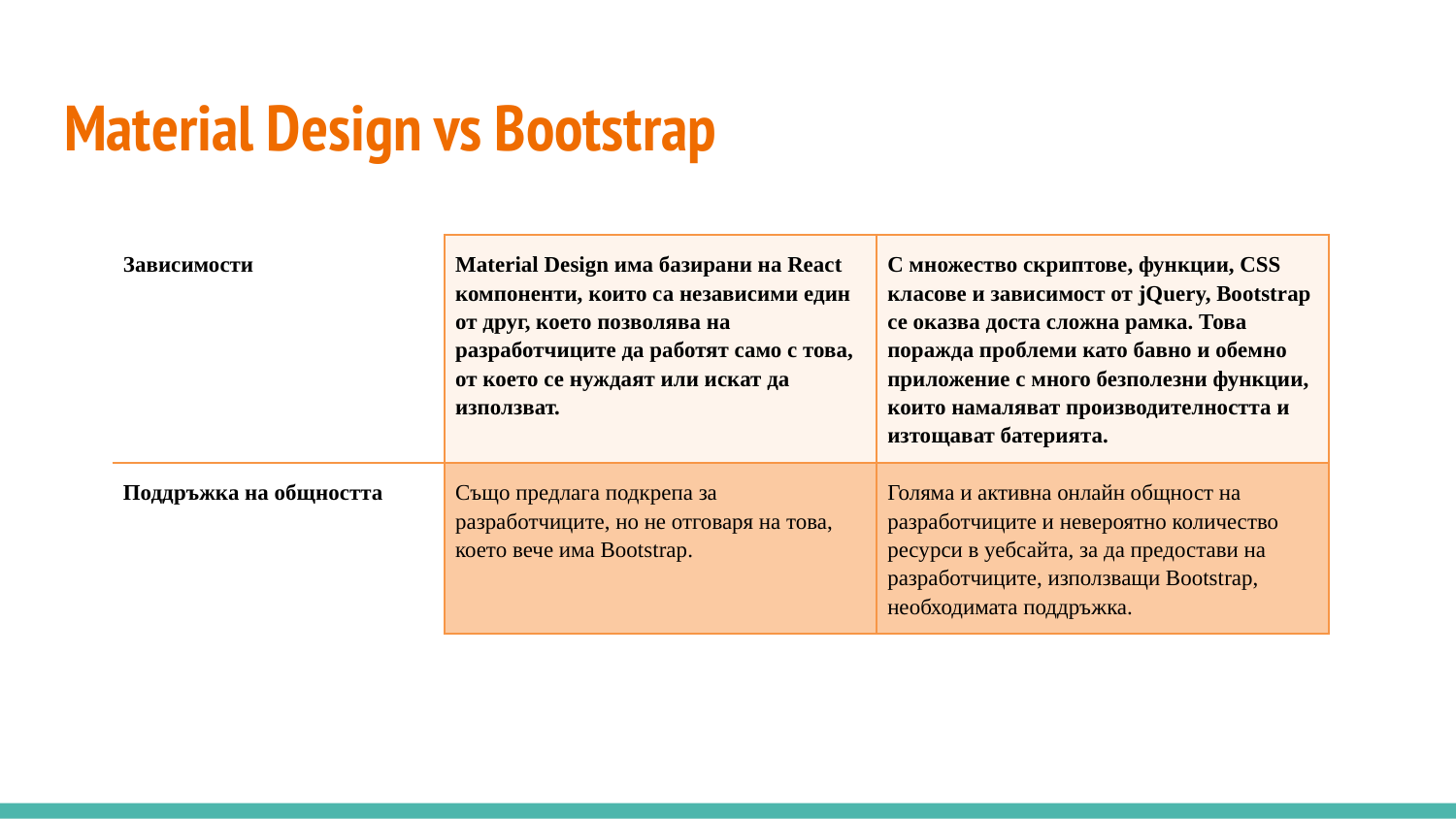

# Material Design vs Bootstrap

| Зависимости | Material Design има базирани на React компоненти, които са независими един от друг, което позволява на разработчиците да работят само с това, от което се нуждаят или искат да използват. | С множество скриптове, функции, CSS класове и зависимост от jQuery, Bootstrap се оказва доста сложна рамка. Това поражда проблеми като бавно и обемно приложение с много безполезни функции, които намаляват производителността и изтощават батерията. |
| --- | --- | --- |
| Поддръжка на общността | Също предлага подкрепа за разработчиците, но не отговаря на това, което вече има Bootstrap. | Голяма и активна онлайн общност на разработчиците и невероятно количество ресурси в уебсайта, за да предостави на разработчиците, използващи Bootstrap, необходимата поддръжка. |